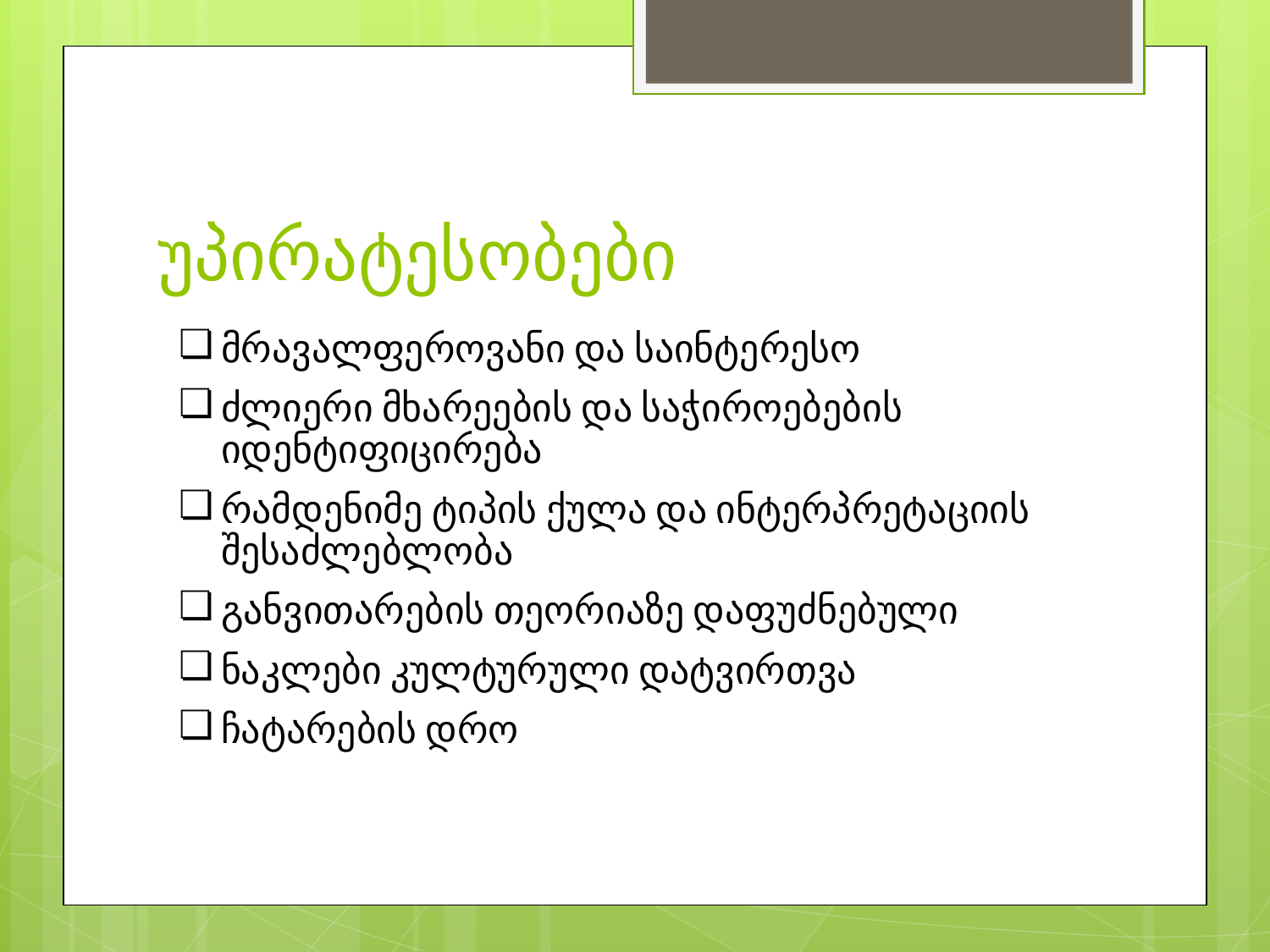

# უპირატესობები
მრავალფეროვანი და საინტერესო
ძლიერი მხარეების და საჭიროებების იდენტიფიცირება
რამდენიმე ტიპის ქულა და ინტერპრეტაციის შესაძლებლობა
განვითარების თეორიაზე დაფუძნებული
ნაკლები კულტურული დატვირთვა
ჩატარების დრო